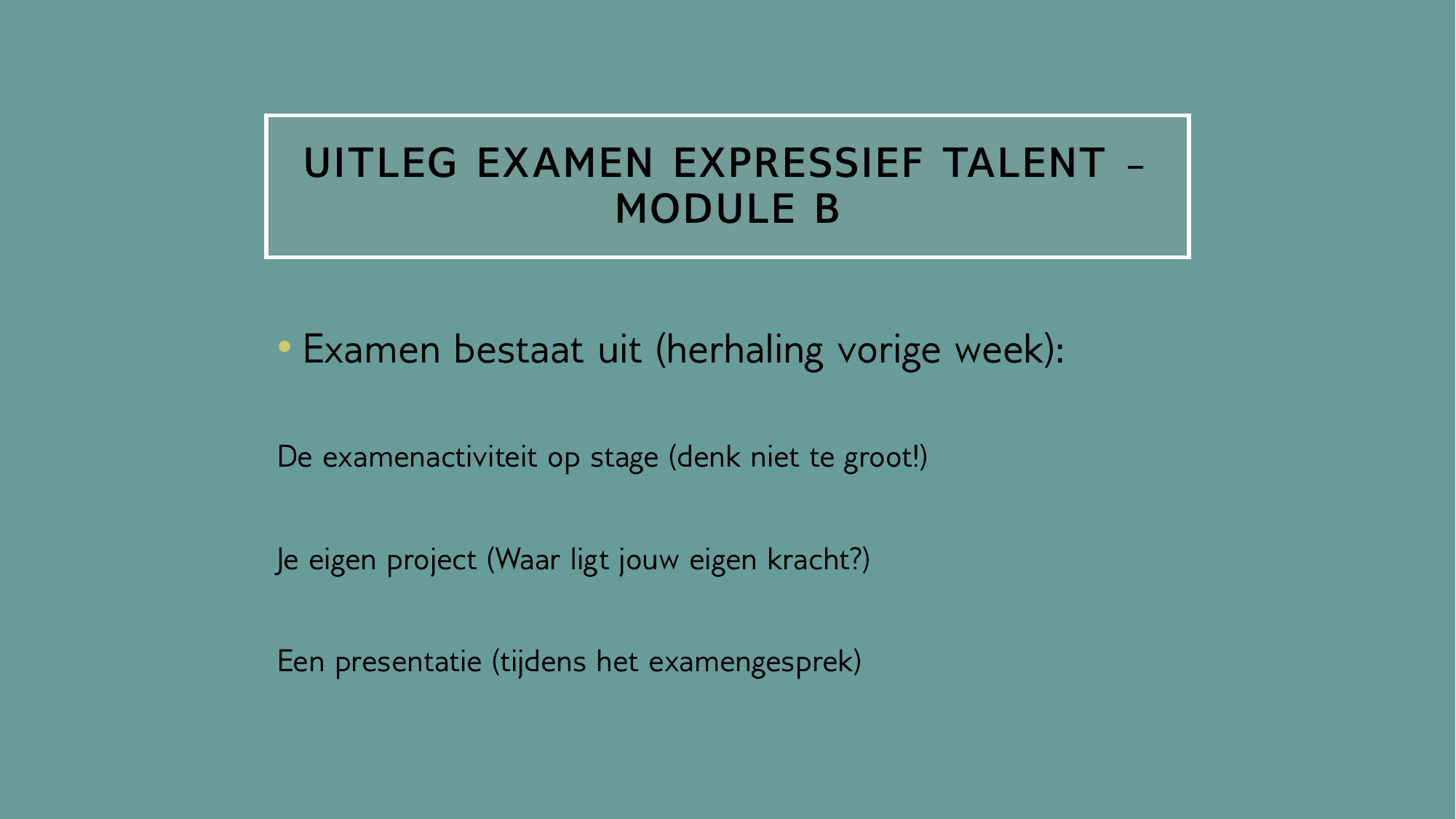

# Uitleg examen expressief talent – module b
Examen bestaat uit (herhaling vorige week):

De examenactiviteit op stage (denk niet te groot!)

Je eigen project (Waar ligt jouw eigen kracht?)

Een presentatie (tijdens het examengesprek)